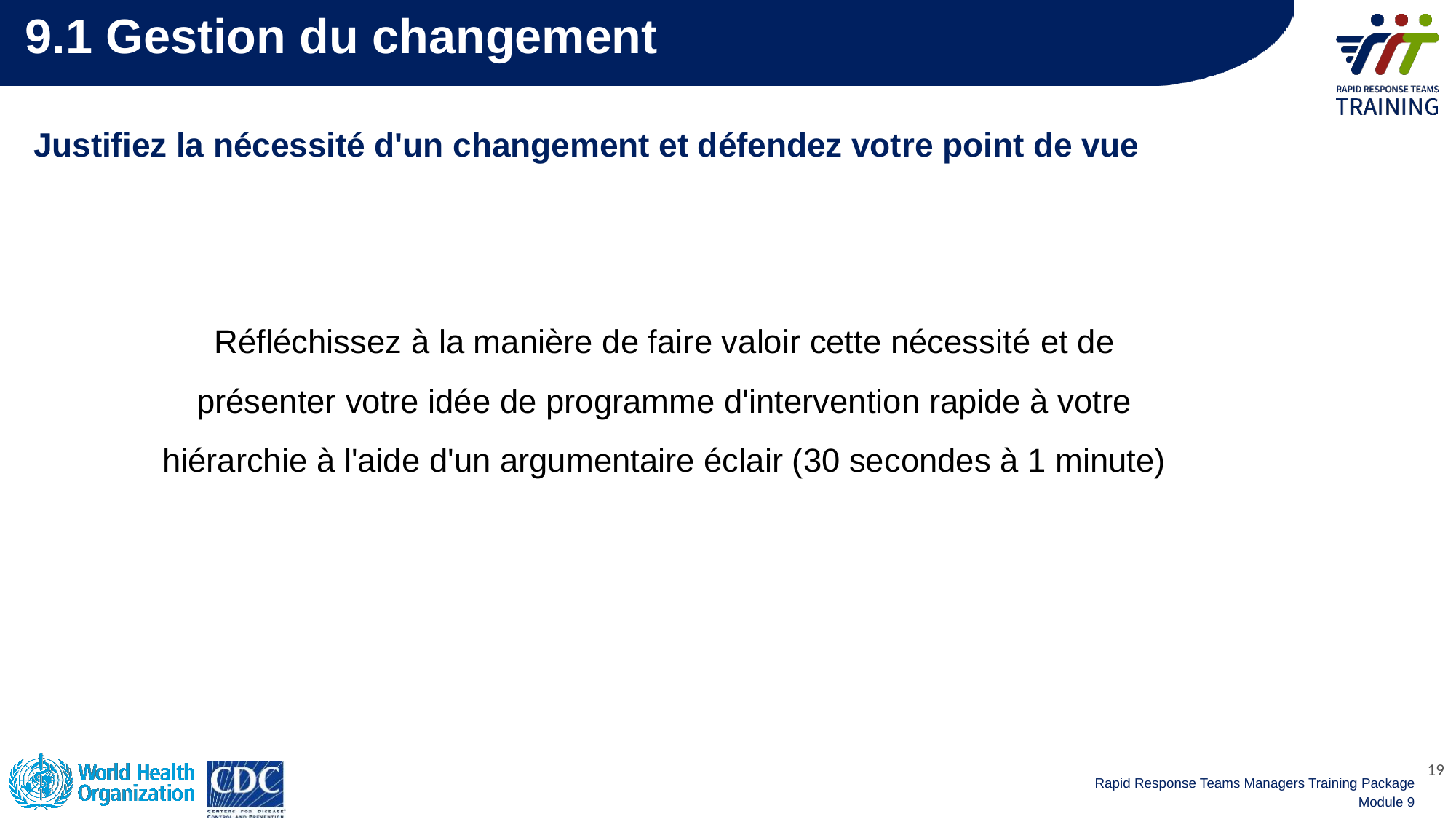

9.1 Gestion du changement
# Justifiez la nécessité d'un changement et défendez votre point de vue
Réfléchissez à la manière de faire valoir cette nécessité et de présenter votre idée de programme d'intervention rapide à votre hiérarchie à l'aide d'un argumentaire éclair (30 secondes à 1 minute)
19